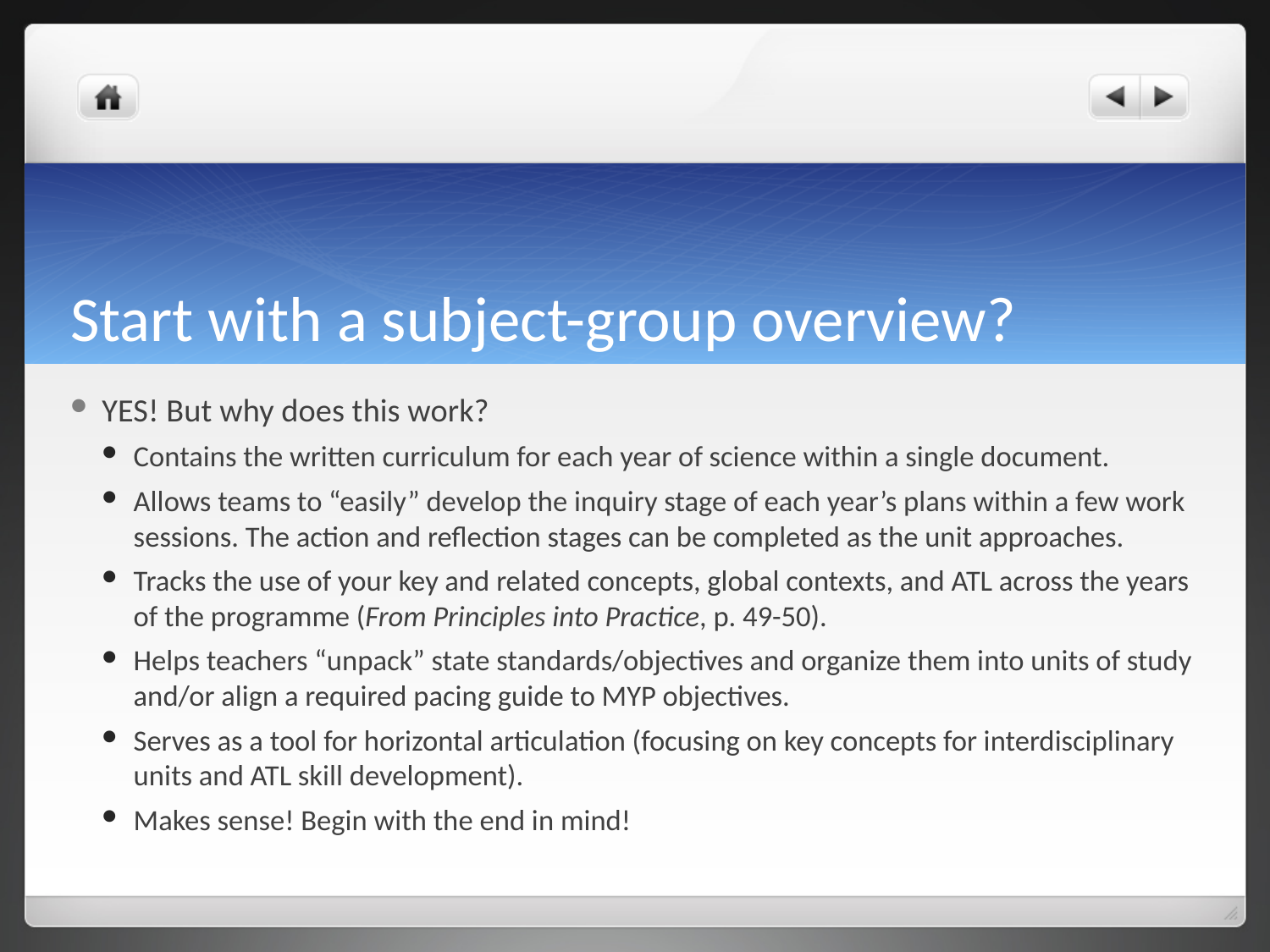

# Start with a subject-group overview?
YES! But why does this work?
Contains the written curriculum for each year of science within a single document.
Allows teams to “easily” develop the inquiry stage of each year’s plans within a few work sessions. The action and reflection stages can be completed as the unit approaches.
Tracks the use of your key and related concepts, global contexts, and ATL across the years of the programme (From Principles into Practice, p. 49-50).
Helps teachers “unpack” state standards/objectives and organize them into units of study and/or align a required pacing guide to MYP objectives.
Serves as a tool for horizontal articulation (focusing on key concepts for interdisciplinary units and ATL skill development).
Makes sense! Begin with the end in mind!